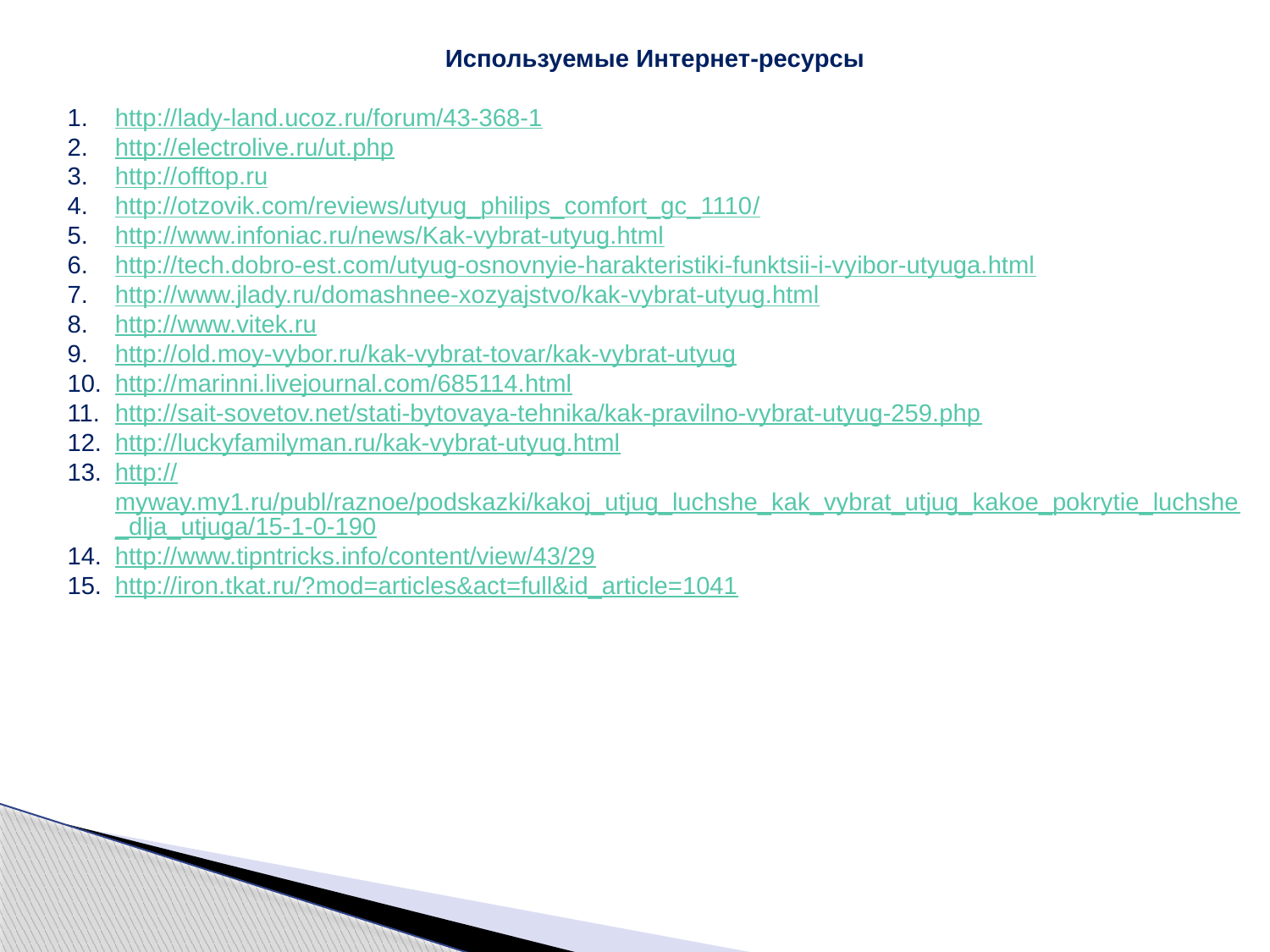

Используемые Интернет-ресурсы

http://lady-land.ucoz.ru/forum/43-368-1
http://electrolive.ru/ut.php
http://offtop.ru
http://otzovik.com/reviews/utyug_philips_comfort_gc_1110/
http://www.infoniac.ru/news/Kak-vybrat-utyug.html
http://tech.dobro-est.com/utyug-osnovnyie-harakteristiki-funktsii-i-vyibor-utyuga.html
http://www.jlady.ru/domashnee-xozyajstvo/kak-vybrat-utyug.html
http://www.vitek.ru
http://old.moy-vybor.ru/kak-vybrat-tovar/kak-vybrat-utyug
http://marinni.livejournal.com/685114.html
http://sait-sovetov.net/stati-bytovaya-tehnika/kak-pravilno-vybrat-utyug-259.php
http://luckyfamilyman.ru/kak-vybrat-utyug.html
http://myway.my1.ru/publ/raznoe/podskazki/kakoj_utjug_luchshe_kak_vybrat_utjug_kakoe_pokrytie_luchshe_dlja_utjuga/15-1-0-190
http://www.tipntricks.info/content/view/43/29
http://iron.tkat.ru/?mod=articles&act=full&id_article=1041